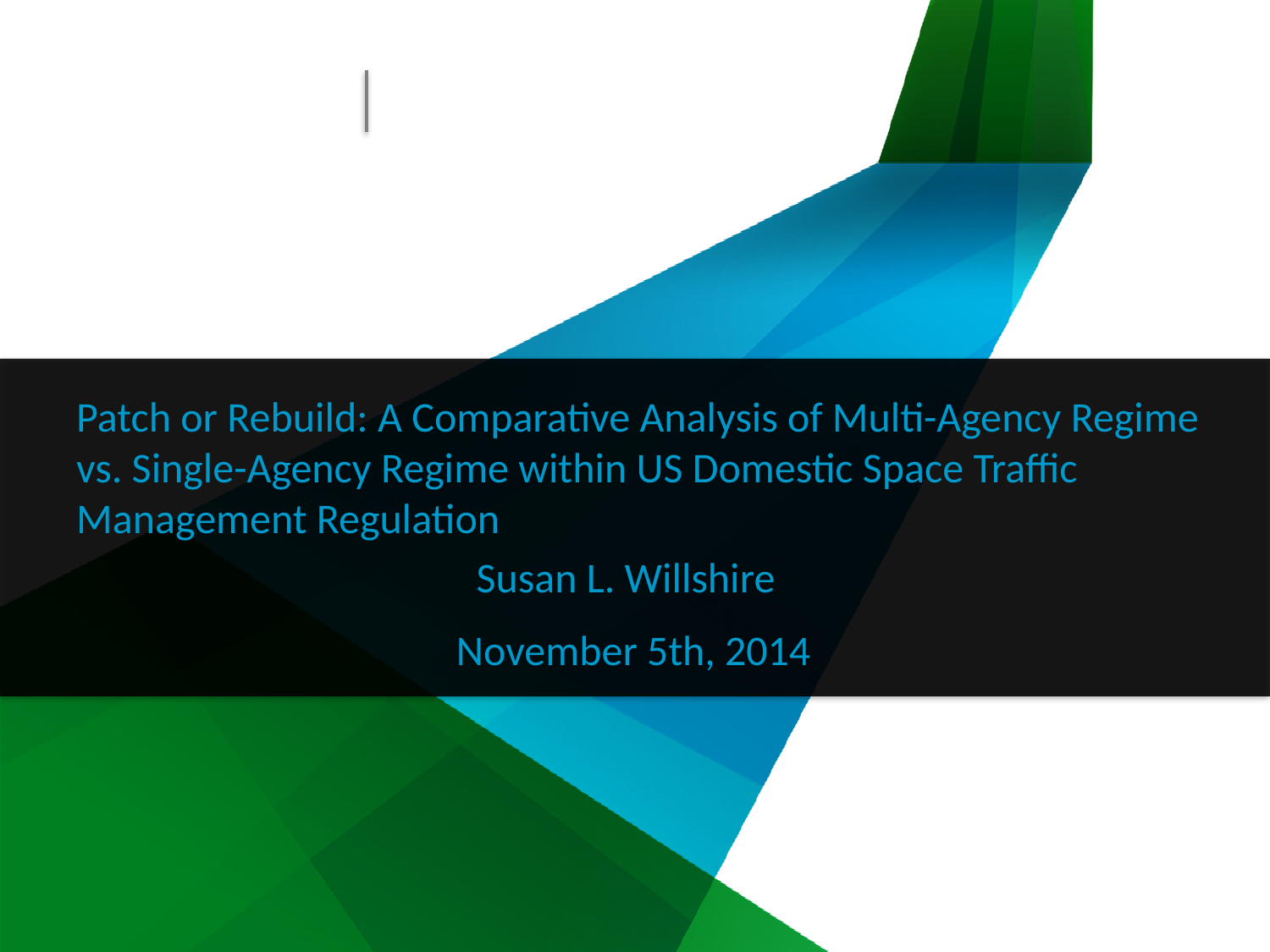

Patch or Rebuild: A Comparative Analysis of Multi-Agency Regime vs. Single-Agency Regime within US Domestic Space Traffic Management Regulation
                                          Susan L. Willshire

November 5th, 2014